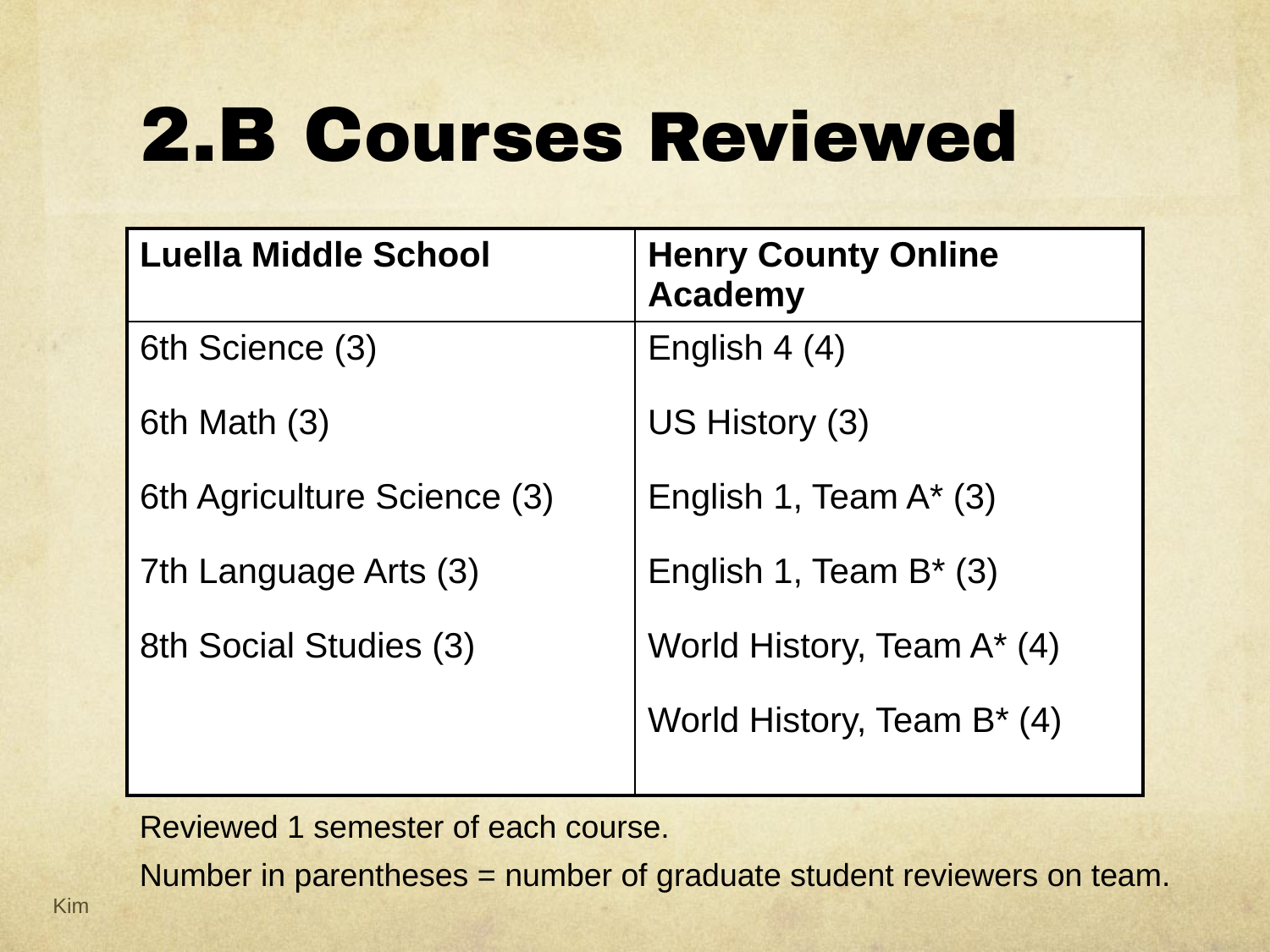

# 2.B Courses Reviewed
| Luella Middle School | Henry County Online Academy |
| --- | --- |
| 6th Science (3) 6th Math (3) 6th Agriculture Science (3) 7th Language Arts (3) 8th Social Studies (3) | English 4 (4) US History (3) English 1, Team A\* (3) English 1, Team B\* (3) World History, Team A\* (4) World History, Team B\* (4) |
Reviewed 1 semester of each course.
Number in parentheses = number of graduate student reviewers on team.
Kim